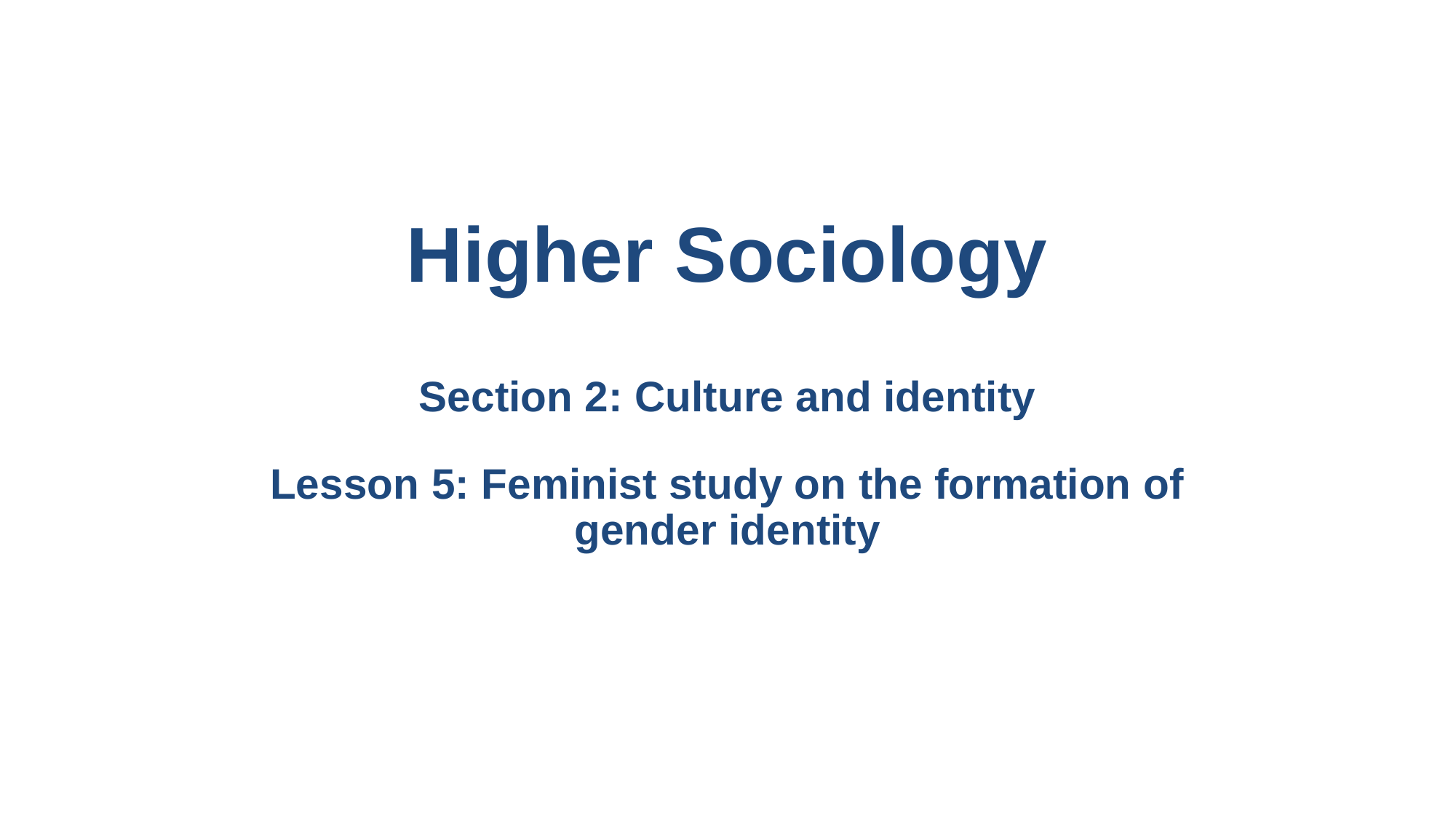

# Higher Sociology Section 2: Culture and identity Lesson 5: Feminist study on the formation of gender identity